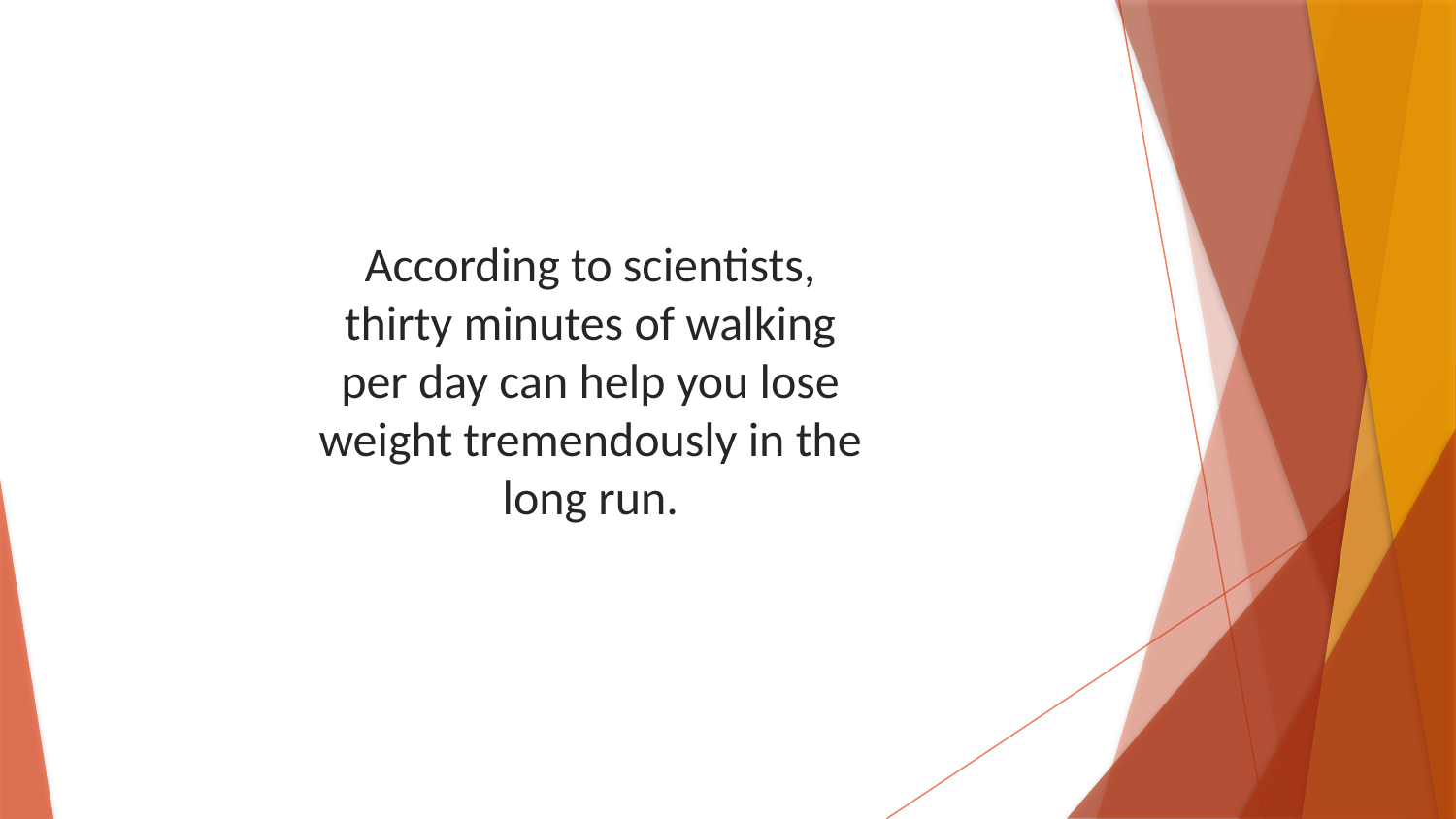

According to scientists, thirty minutes of walking per day can help you lose weight tremendously in the long run.